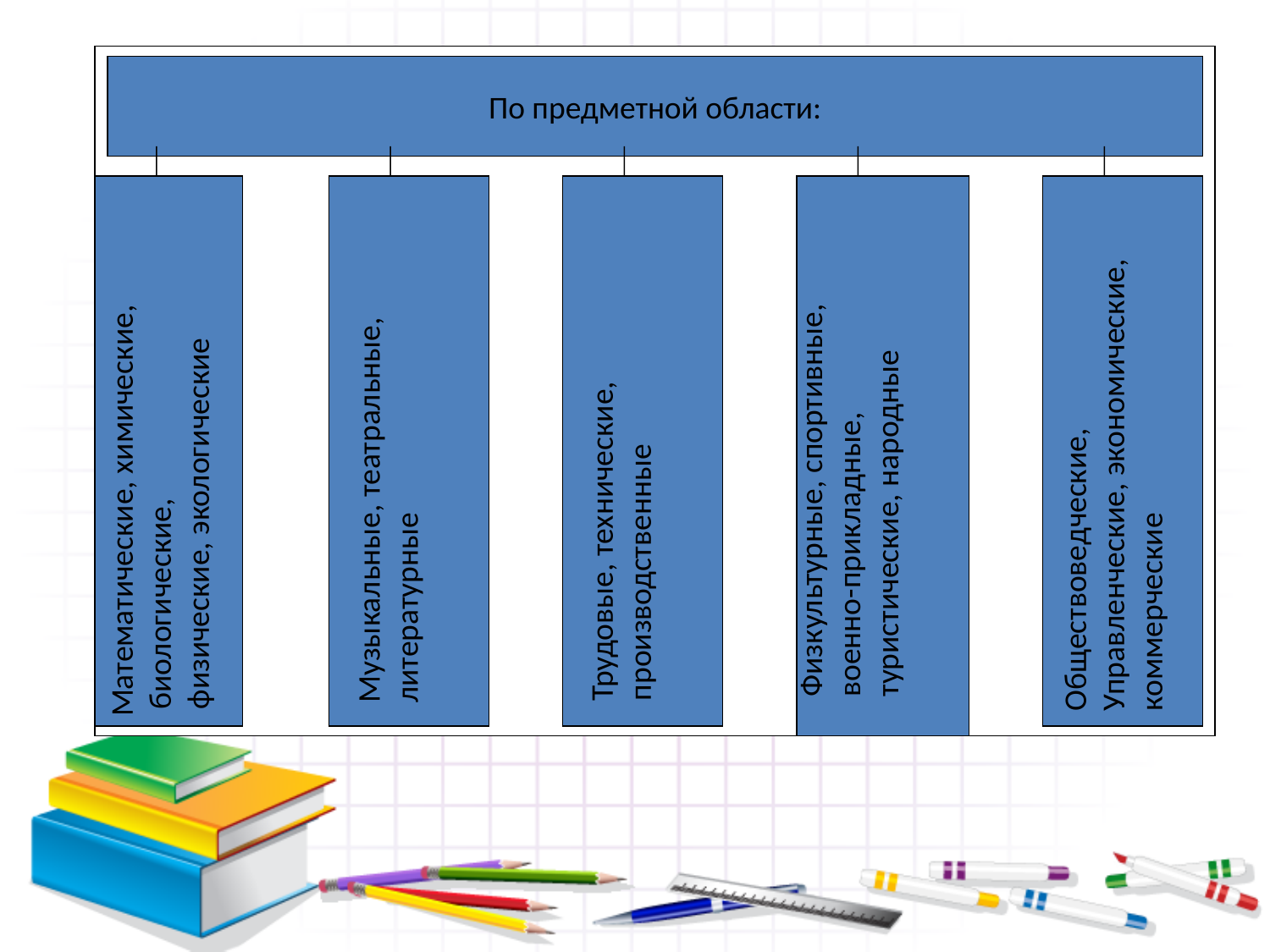

По предметной области:

Математические, химические,
 биологические,
 физические, экологические
Обществоведческие,
Управленческие, экономические,
коммерческие
Музыкальные, театральные,
литературные
Трудовые, технические,
производственные
Физкультурные, спортивные,
военно-прикладные,
туристические, народные